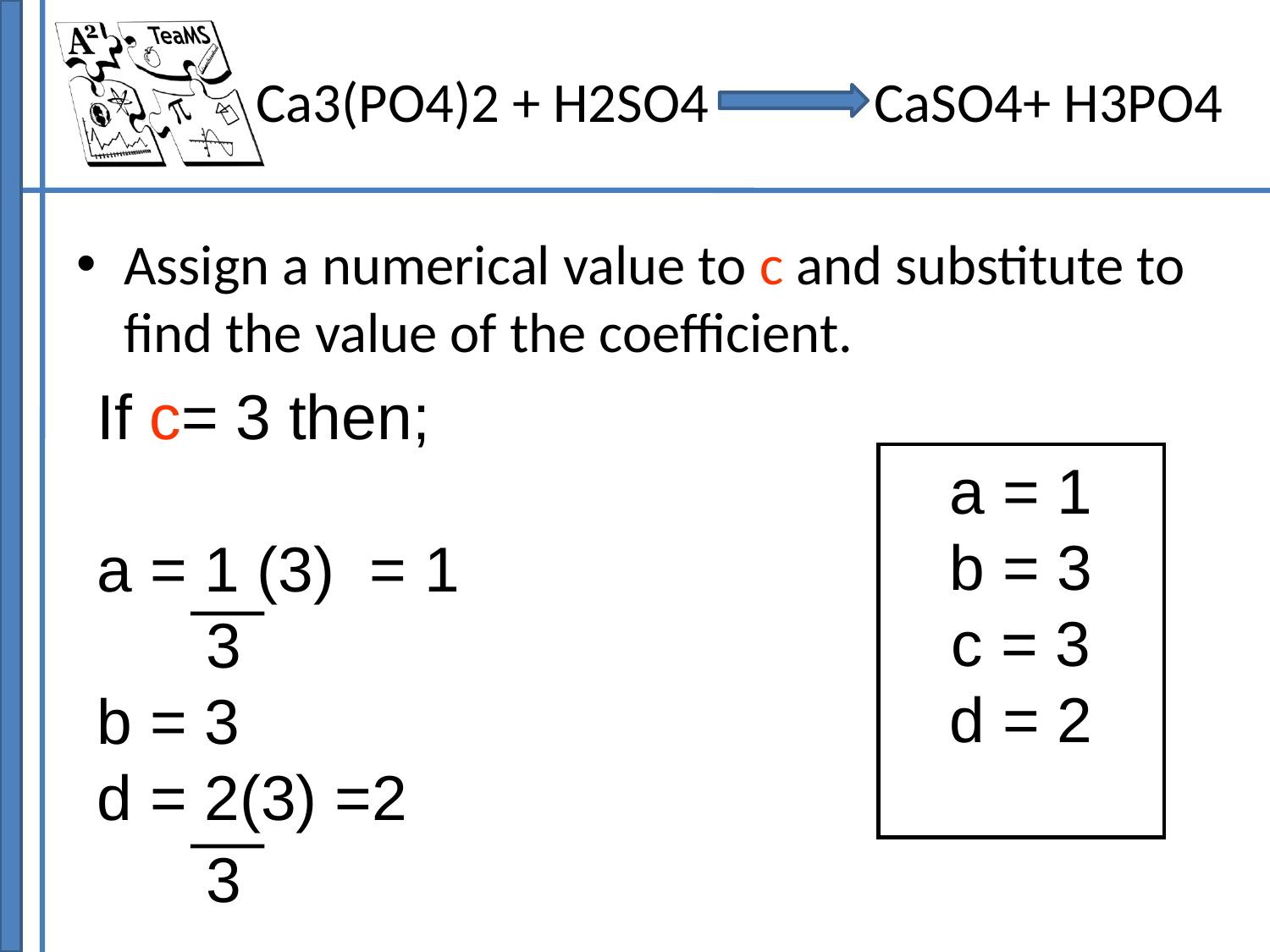

Assign a numerical value to c and substitute to find the value of the coefficient.

Ca3(PO4)2 + H2SO4             CaSO4+ H3PO4

If c= 3 then;

a = 1 (3)  = 1

b = 3
d = 2(3) =2

a = 1
b = 3
c = 3
d = 2

3

3